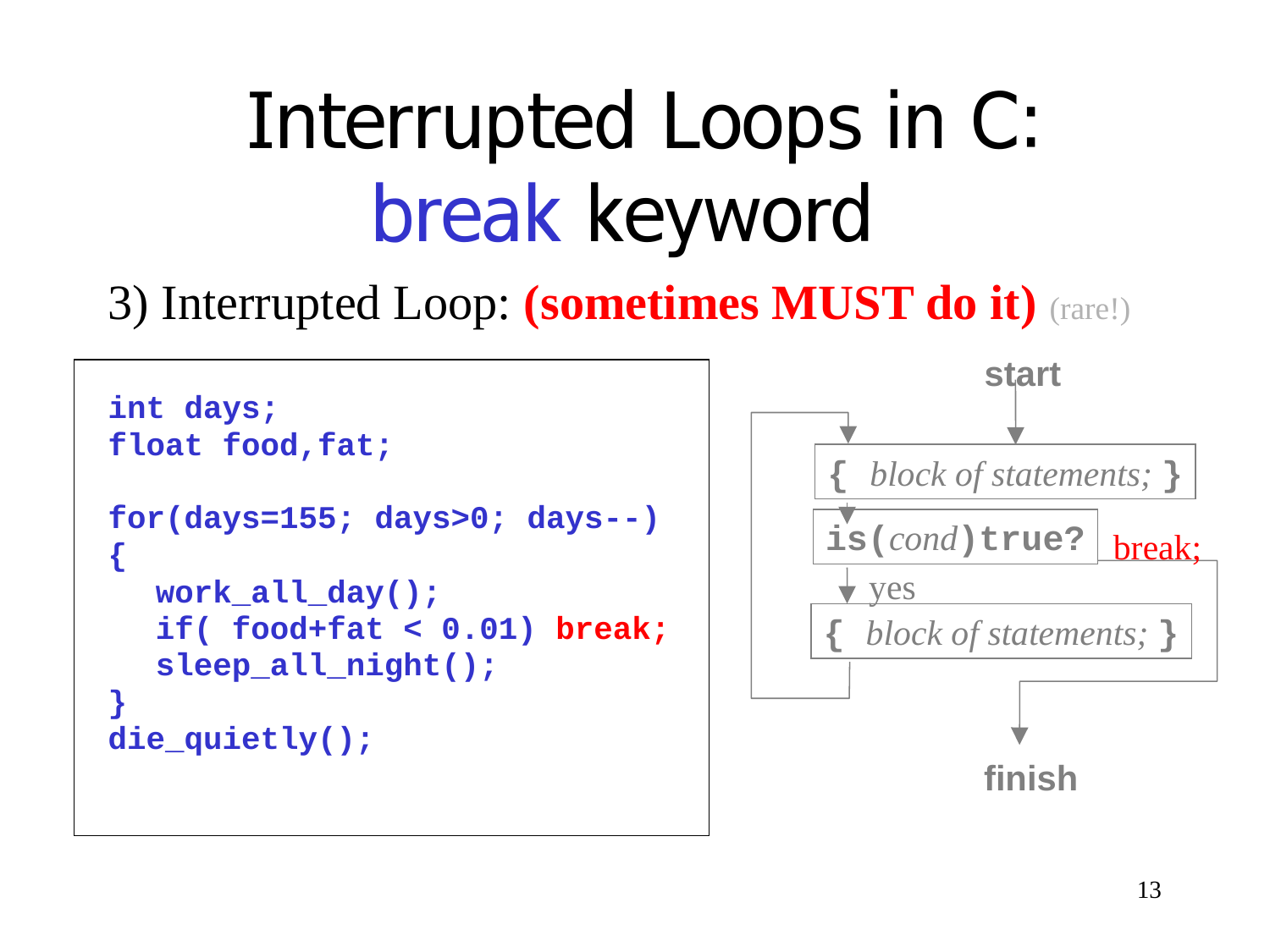

# Interrupted Loops in C: break keyword
3) Interrupted Loop: (sometimes MUST do it) (rare!)
int days;
float food,fat;

for(days=155; days>0; days--)
{
	work_all_day();
	if( food+fat < 0.01) break;
	sleep_all_night();
}
die_quietly();
start

{ block of statements; }

is(cond)true?
break;
yes

{ block of statements; }
finish

13